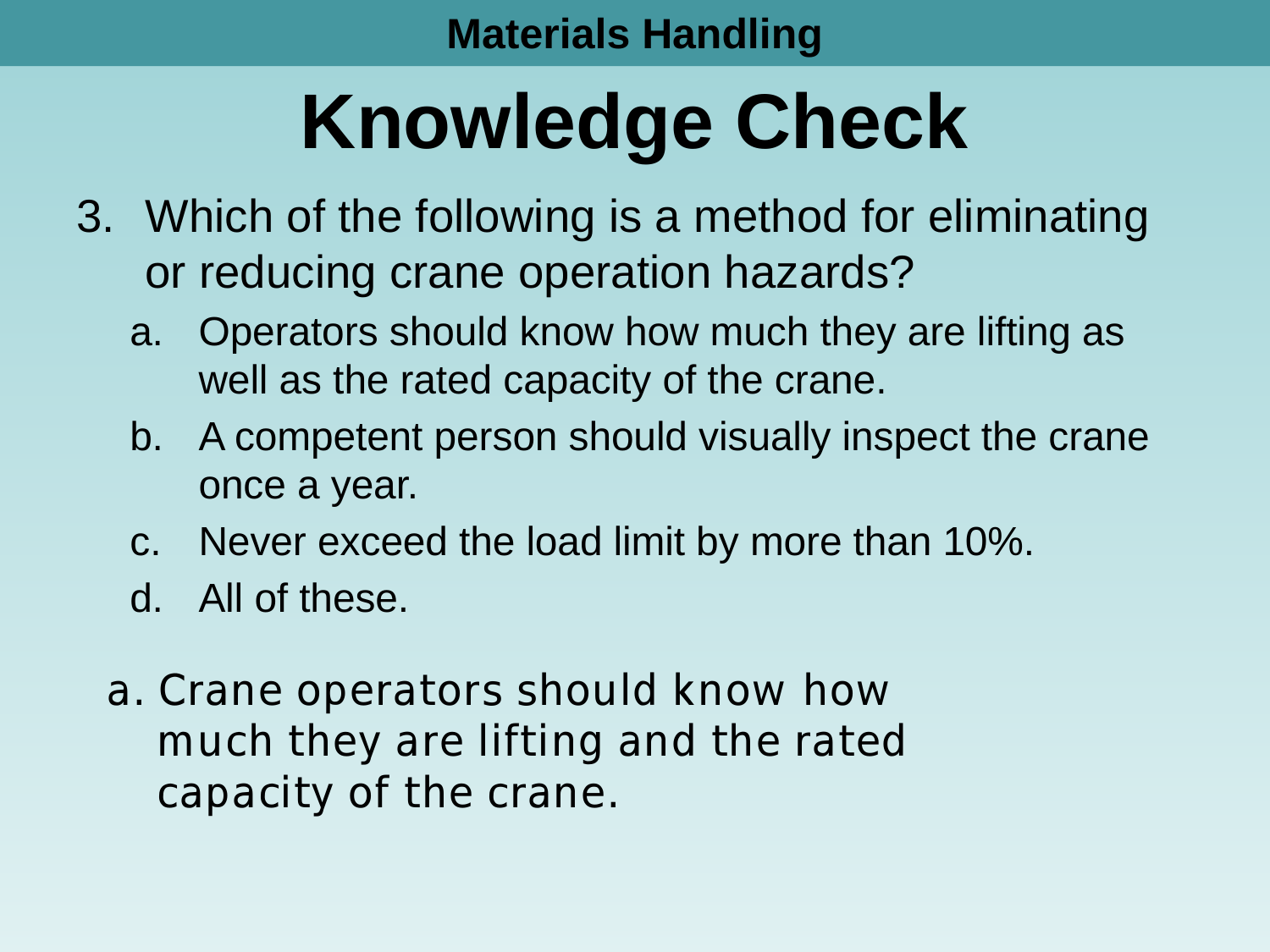

Materials Handling
# Knowledge Check
Which of the following is a method for eliminating or reducing crane operation hazards?
Operators should know how much they are lifting as well as the rated capacity of the crane.
A competent person should visually inspect the crane once a year.
Never exceed the load limit by more than 10%.
All of these.
a. Crane operators should know how
    much they are lifting and the rated
    capacity of the crane.